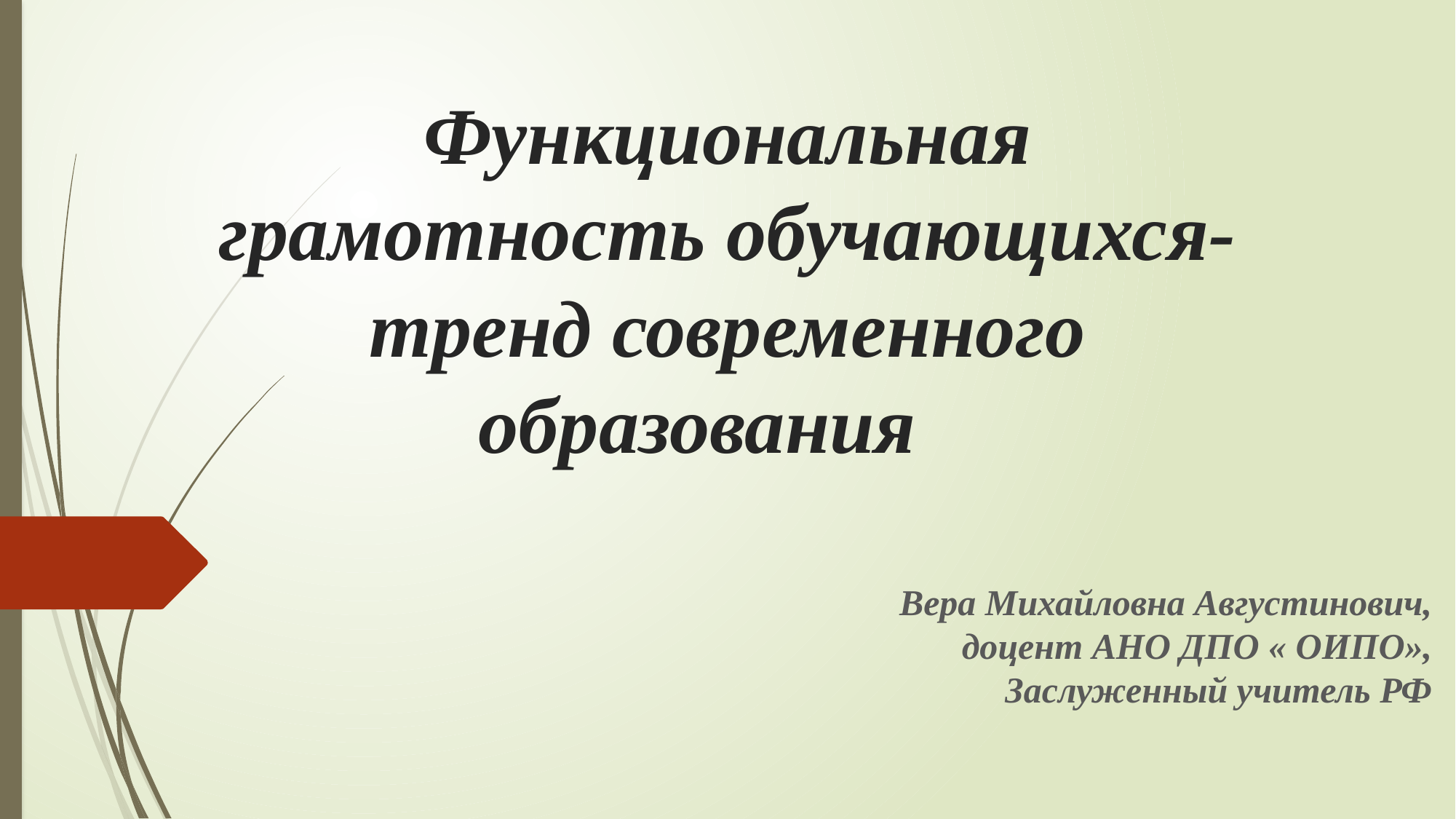

# Функциональная грамотность обучающихся- тренд современного образования
Вера Михайловна Августинович,
доцент АНО ДПО « ОИПО»,
Заслуженный учитель РФ